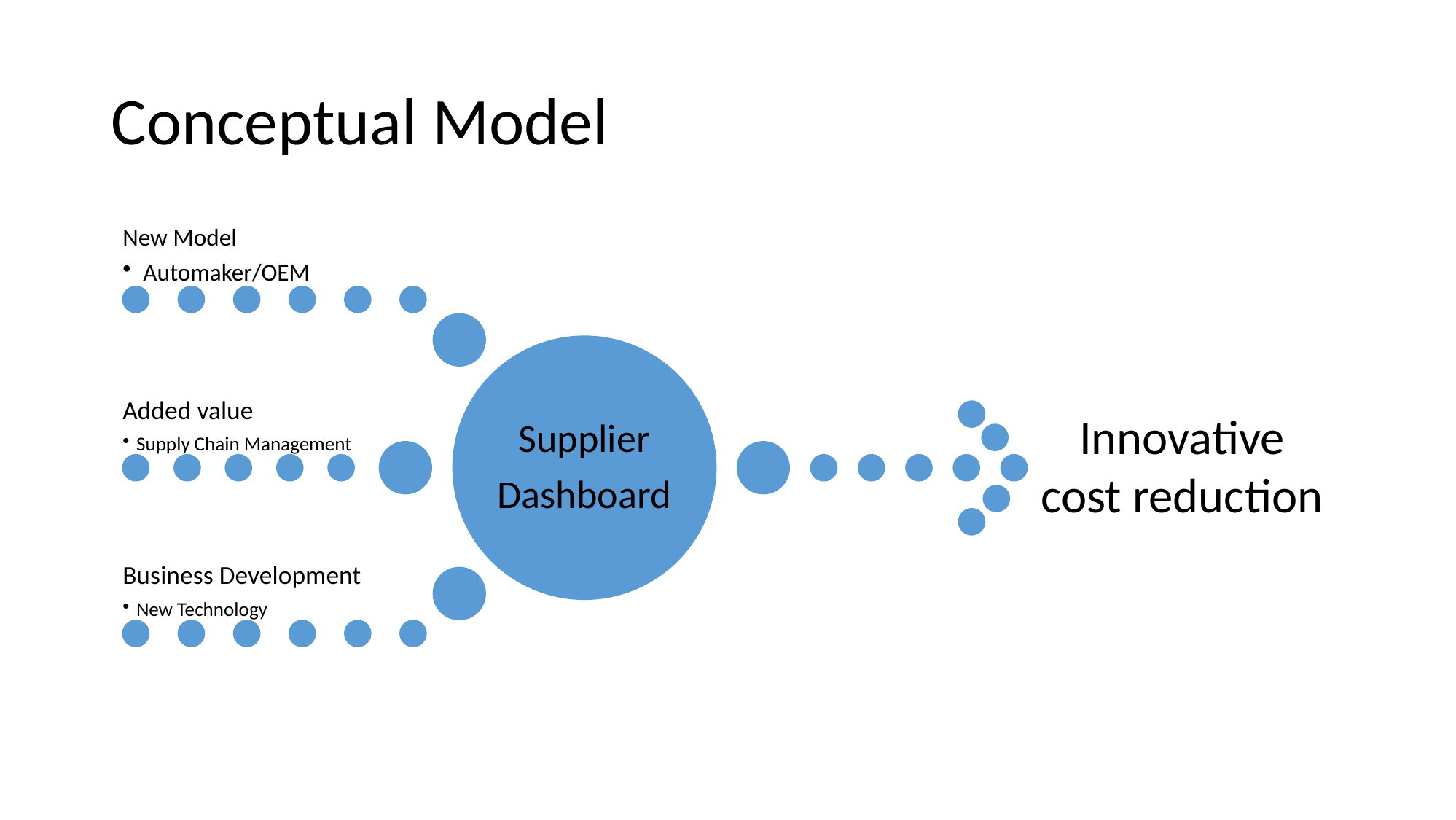

# Conceptual Model
Supplier
Dashboard
New Model
Automaker/OEM
Added value
Supply Chain Management
Business Development
New Technology
Innovative cost reduction